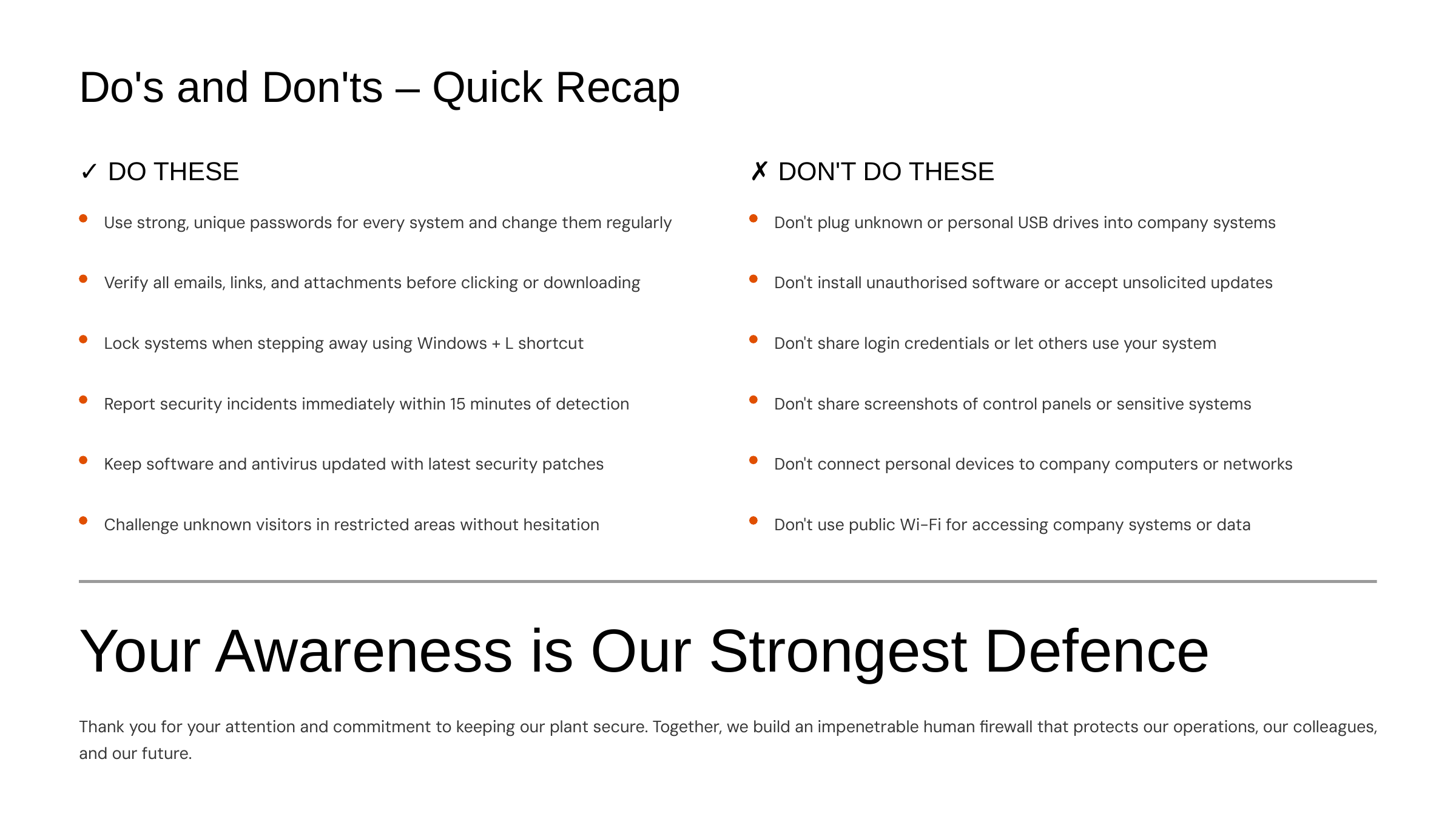

Do's and Don'ts – Quick Recap
✓ DO THESE
✗ DON'T DO THESE
Use strong, unique passwords for every system and change them regularly
Don't plug unknown or personal USB drives into company systems

Verify all emails, links, and attachments before clicking or downloading
Don't install unauthorised software or accept unsolicited updates

Lock systems when stepping away using Windows + L shortcut
Don't share login credentials or let others use your system

Report security incidents immediately within 15 minutes of detection
Don't share screenshots of control panels or sensitive systems

Keep software and antivirus updated with latest security patches
Don't connect personal devices to company computers or networks

Challenge unknown visitors in restricted areas without hesitation
Don't use public Wi-Fi for accessing company systems or data

Your Awareness is Our Strongest Defence
Thank you for your attention and commitment to keeping our plant secure. Together, we build an impenetrable human firewall that protects our operations, our colleagues, and our future.